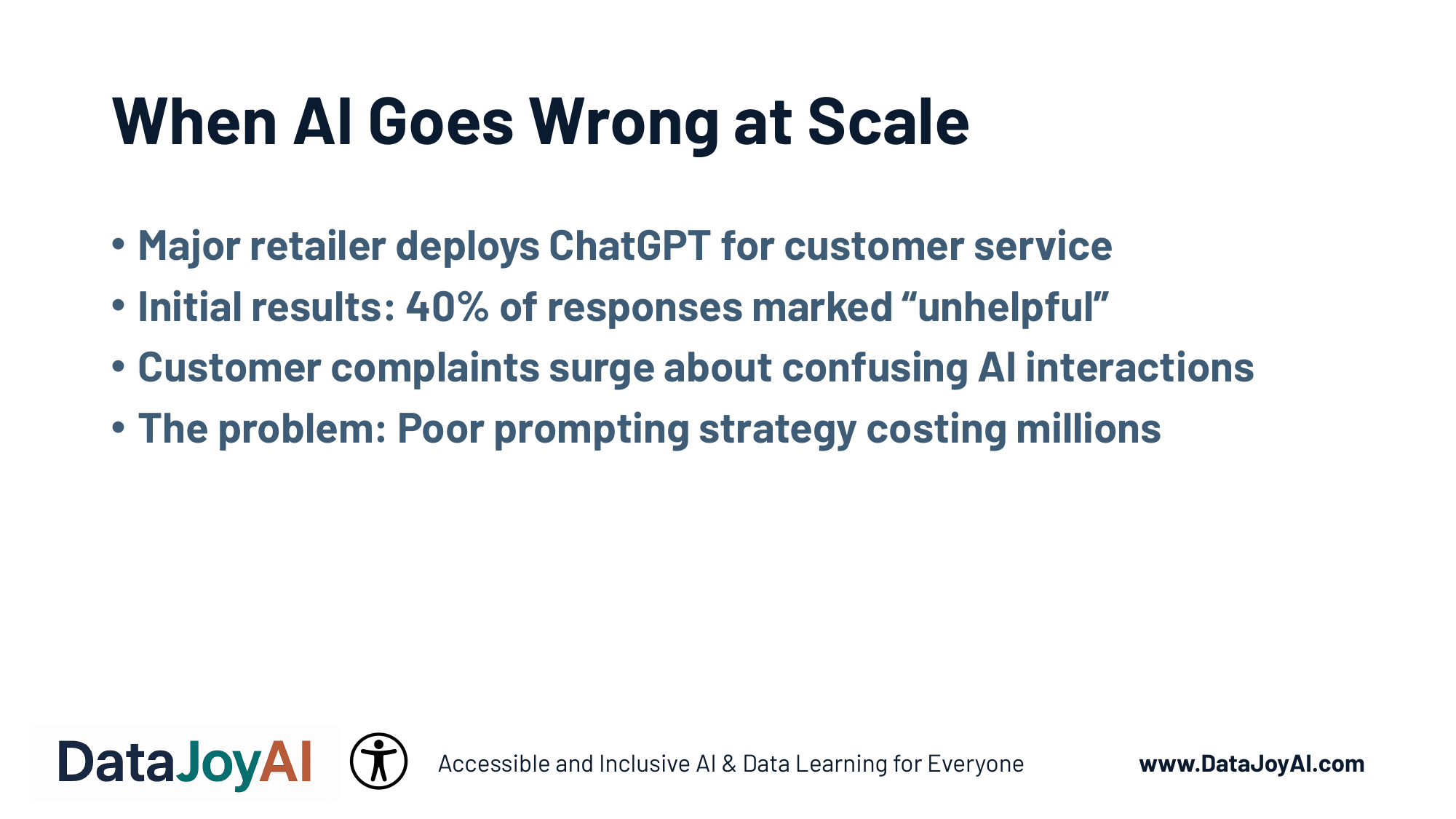

# When AI Goes Wrong at Scale
Major retailer deploys ChatGPT for customer service
Initial results: 40% of responses marked “unhelpful”
Customer complaints surge about confusing AI interactions
The problem: Poor prompting strategy costing millions